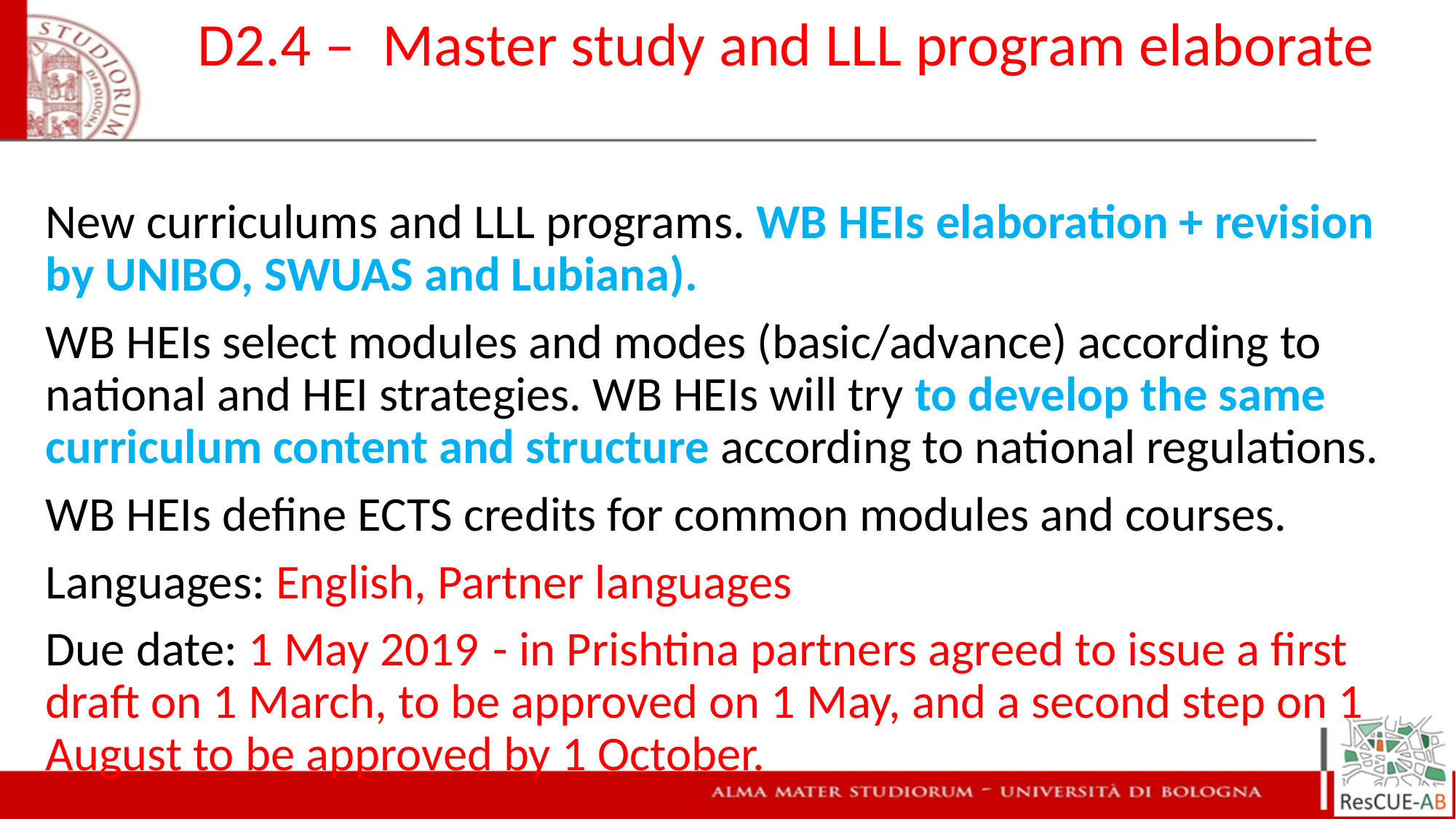

D2.4 –  Master study and LLL program elaborate
New curriculums and LLL programs. WB HEIs elaboration + revision by UNIBO, SWUAS and Lubiana).
WB HEIs select modules and modes (basic/advance) according to national and HEI strategies. WB HEIs will try to develop the same curriculum content and structure according to national regulations.
WB HEIs define ECTS credits for common modules and courses.
Languages: English, Partner languages
Due date: 1 May 2019	 - in Prishtina partners agreed to issue a first draft on 1 March, to be approved on 1 May, and a second step on 1 August to be approved by 1 October.